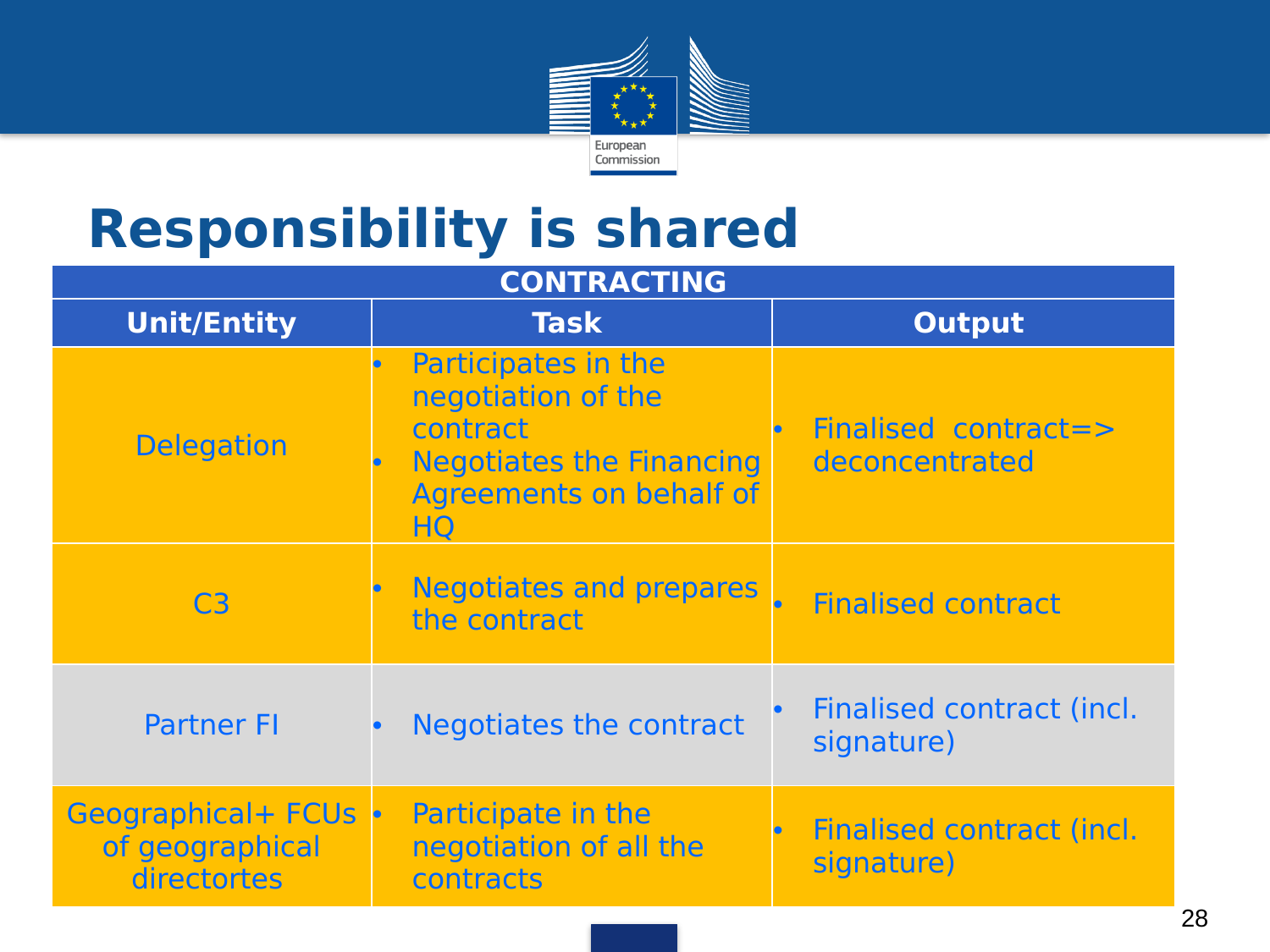

# Responsibility is shared
| CONTRACTING |  |  |
| --- | --- | --- |
| Unit/Entity | Task | Output |
| Delegation | Participates in the negotiation of the contract Negotiates the Financing Agreements on behalf of HQ | Finalised contract=> deconcentrated |
| C3 | Negotiates and prepares the contract | Finalised contract |
| Partner FI | Negotiates the contract | Finalised contract (incl. signature) |
| Geographical+ FCUs of geographical directortes | Participate in the negotiation of all the contracts | Finalised contract (incl. signature) |
28